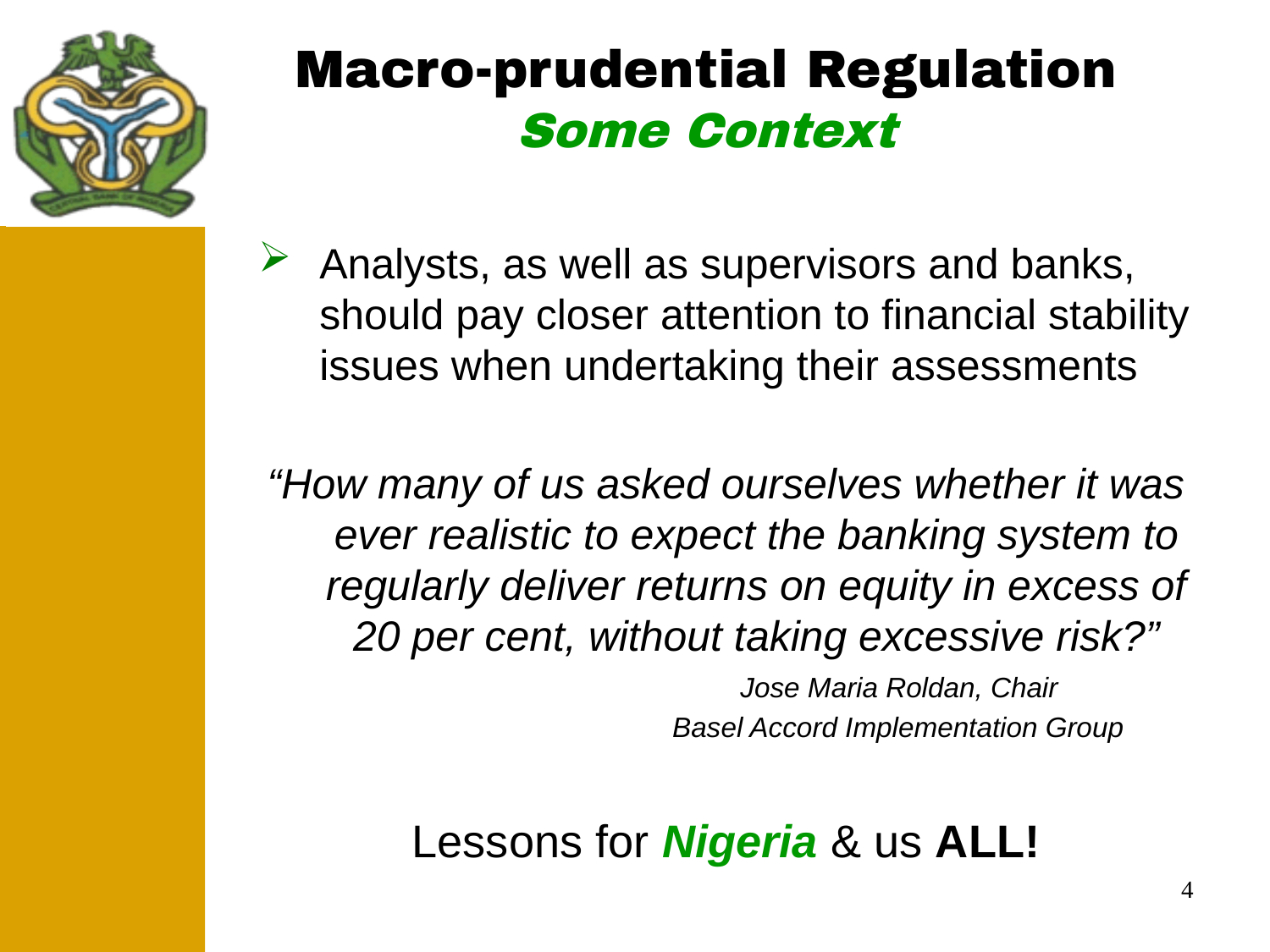

Macro-prudential Regulation
Some Context
#
 After
Analysts, as well as supervisors and banks, should pay closer attention to financial stability issues when undertaking their assessments

“How many of us asked ourselves whether it was ever realistic to expect the banking system to regularly deliver returns on equity in excess of 20 per cent, without taking excessive risk?”
                                       Jose Maria Roldan, Chair
                                            Basel Accord Implementation Group

Lessons for Nigeria & us ALL!
4